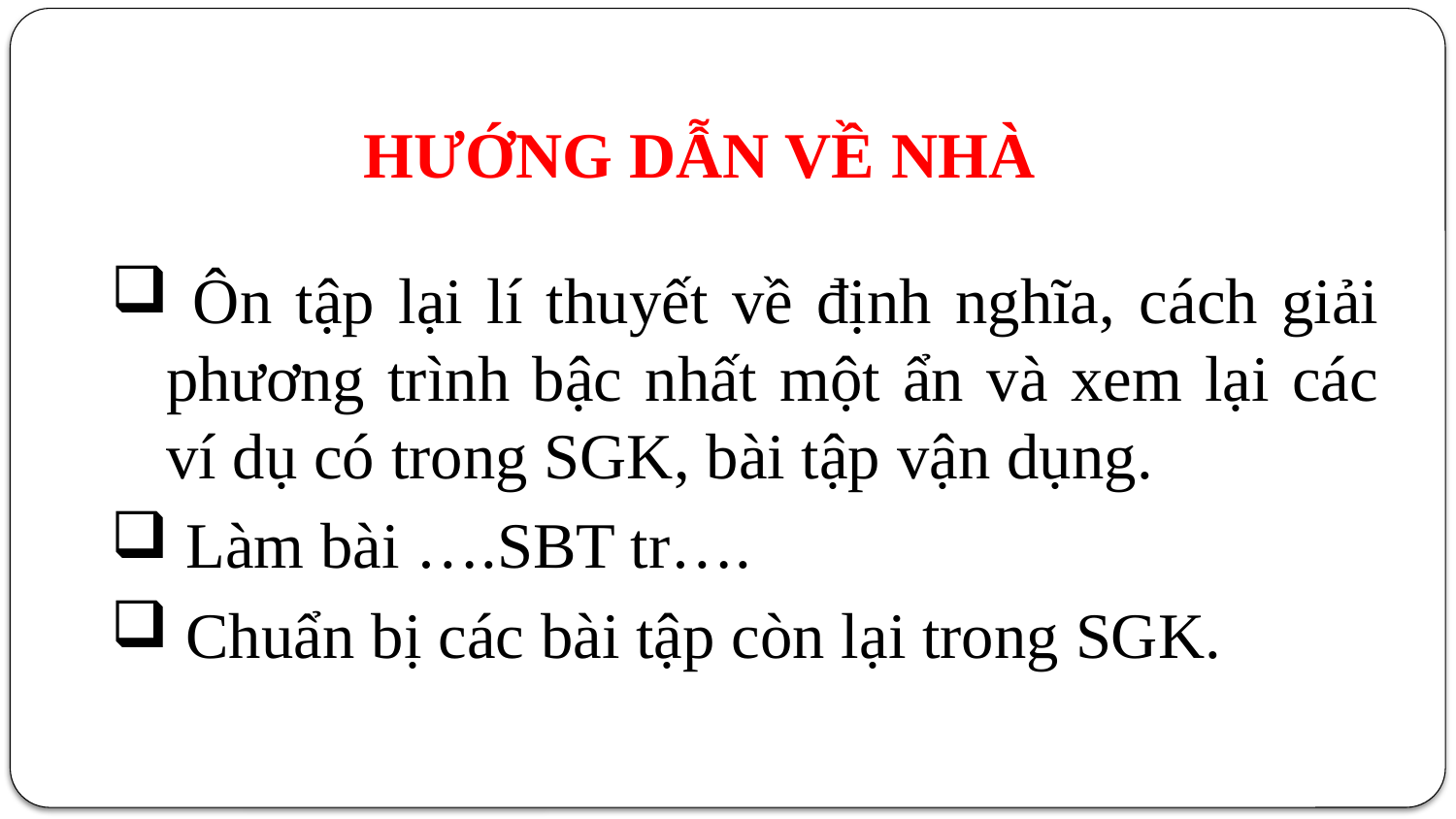

HƯỚNG DẪN VỀ NHÀ
 Ôn tập lại lí thuyết về định nghĩa, cách giải phương trình bậc nhất một ẩn và xem lại các ví dụ có trong SGK, bài tập vận dụng.
 Làm bài ….SBT tr….
 Chuẩn bị các bài tập còn lại trong SGK.